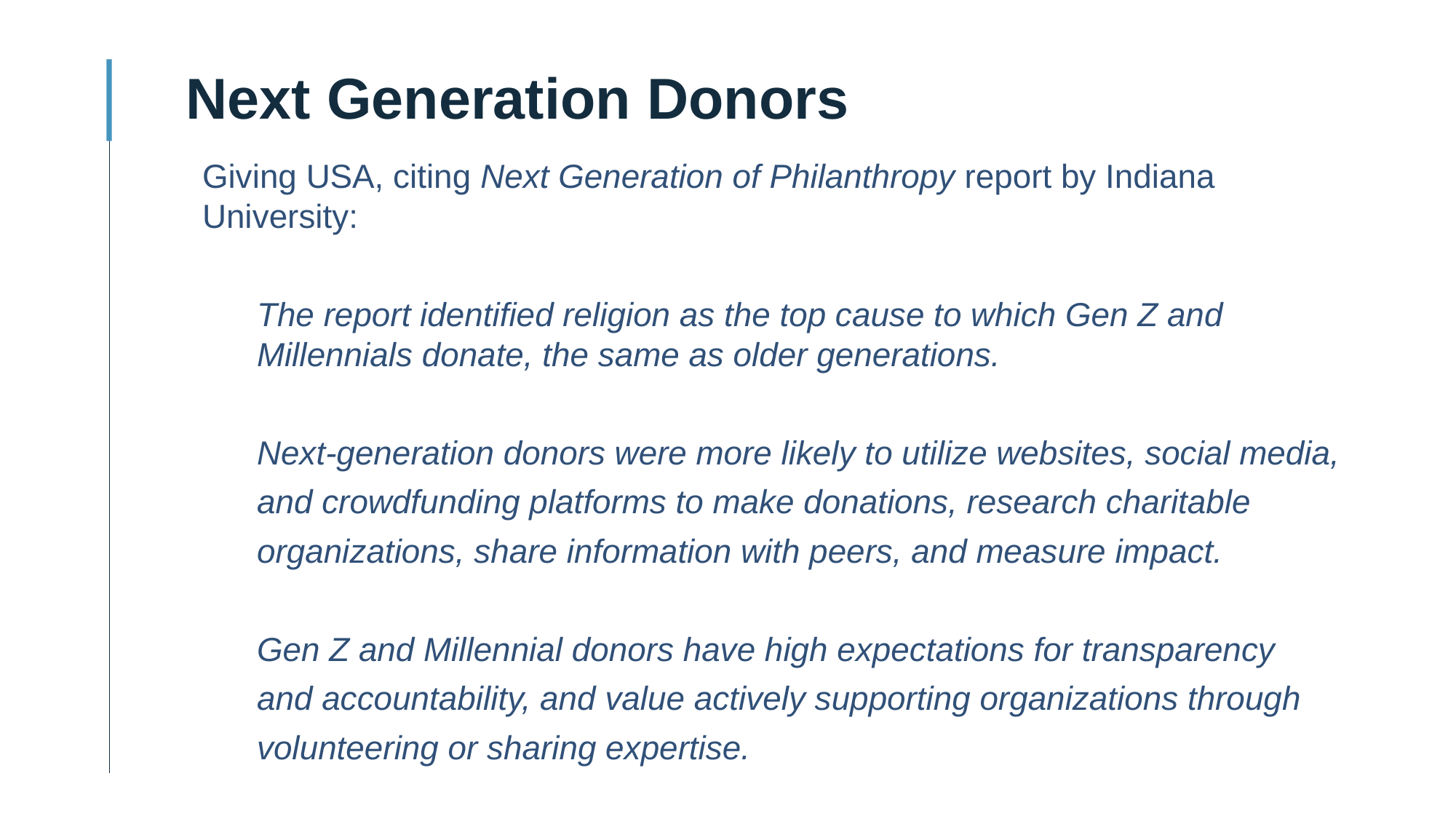

Next Generation Donors
Giving USA, citing Next Generation of Philanthropy report by Indiana University:

The report identified religion as the top cause to which Gen Z and Millennials donate, the same as older generations.

Next-generation donors were more likely to utilize websites, social media,
and crowdfunding platforms to make donations, research charitable
organizations, share information with peers, and measure impact.

Gen Z and Millennial donors have high expectations for transparency
and accountability, and value actively supporting organizations through
volunteering or sharing expertise.